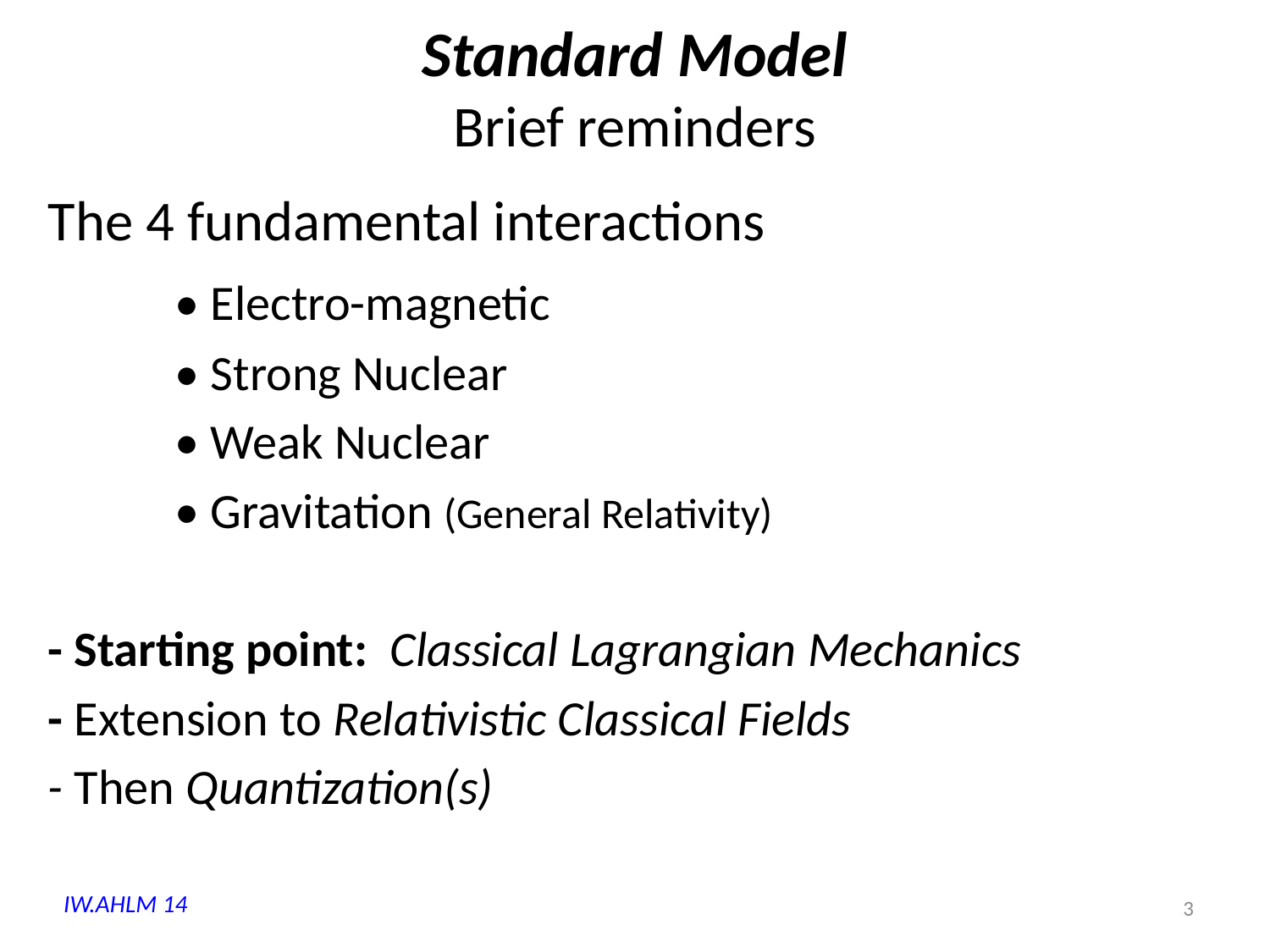

# Standard Model Brief reminders
The 4 fundamental interactions
	• Electro-magnetic
	• Strong Nuclear
	• Weak Nuclear
	• Gravitation (General Relativity)

- Starting point:  Classical Lagrangian Mechanics
- Extension to Relativistic Classical Fields
- Then Quantization(s)
IW.AHLM 14
3